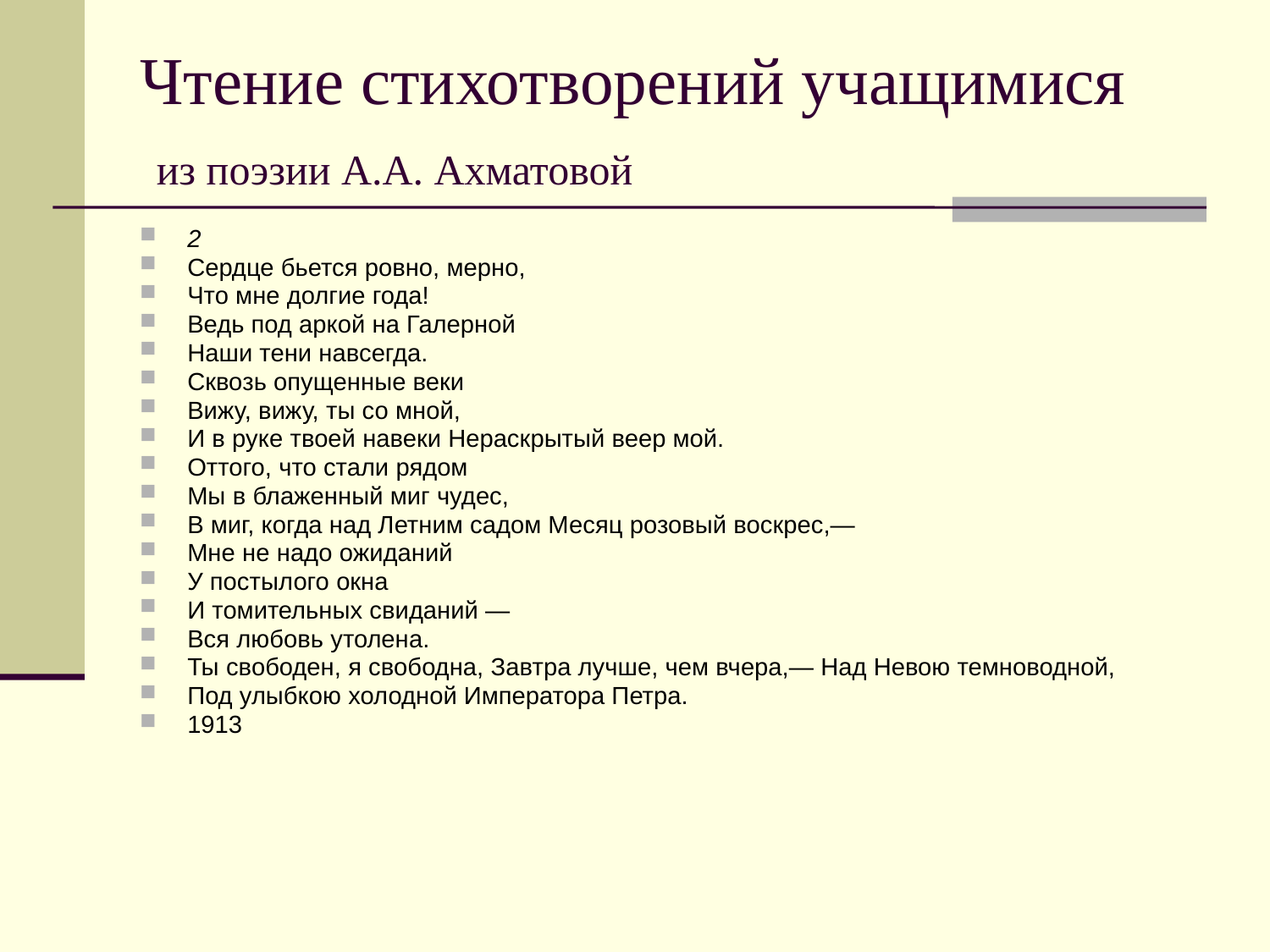

# Чтение стихотворений учащимися из поэзии А.А. Ахматовой
2
Сердце бьется ровно, мерно,
Что мне долгие года!
Ведь под аркой на Галерной
Наши тени навсегда.
Сквозь опущенные веки
Вижу, вижу, ты со мной,
И в руке твоей навеки Нераскрытый веер мой.
Оттого, что стали рядом
Мы в блаженный миг чудес,
В миг, когда над Летним садом Месяц розовый воскрес,—
Мне не надо ожиданий
У постылого окна
И томительных свиданий —
Вся любовь утолена.
Ты свободен, я свободна, Завтра лучше, чем вчера,— Над Невою темноводной,
Под улыбкою холодной Императора Петра.
1913